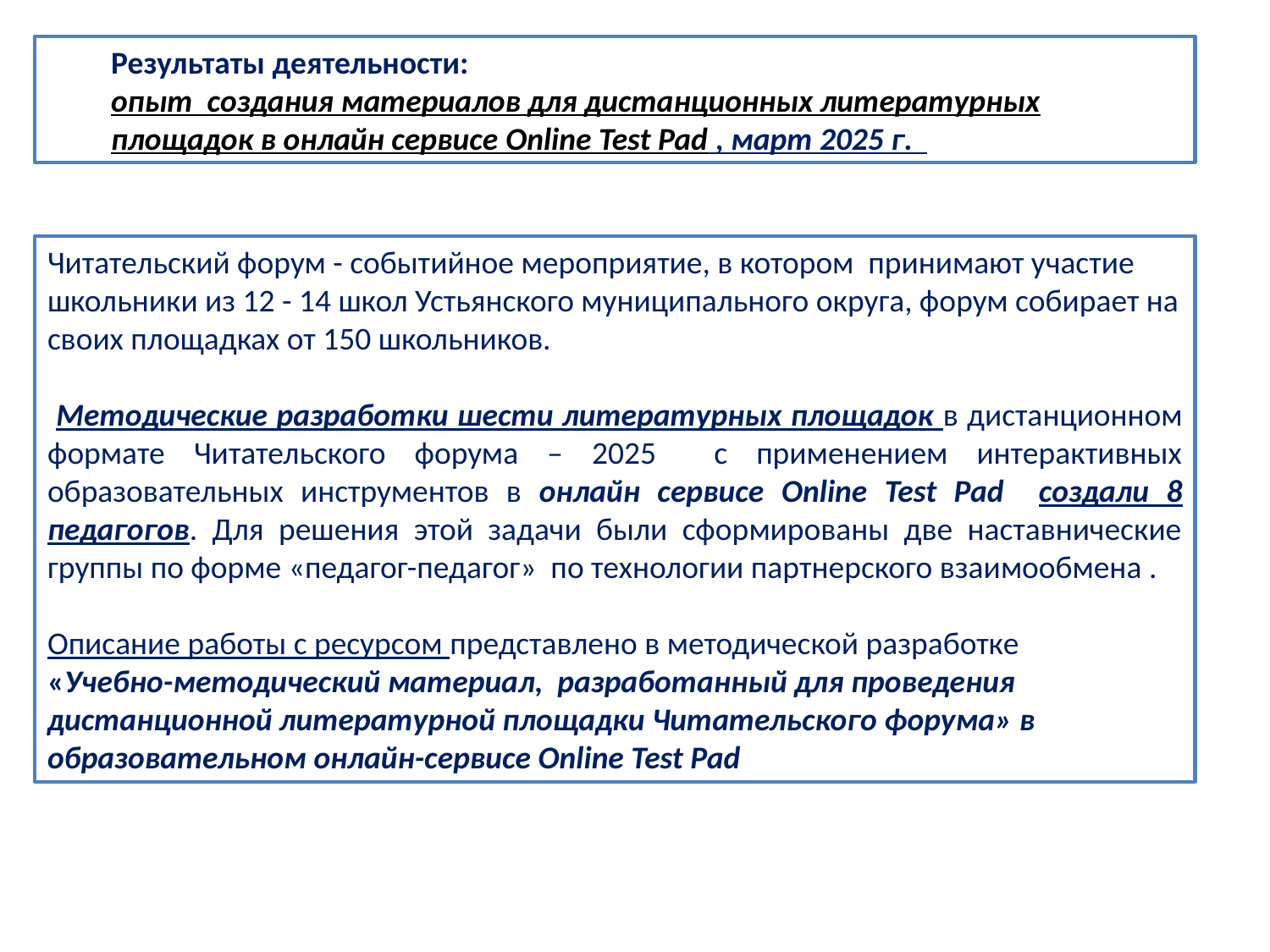

Результаты деятельности:
опыт  создания материалов для дистанционных литературных площадок в онлайн сервисе Online Test Pad , март 2025 г.
Читательский форум - событийное мероприятие, в котором  принимают участие школьники из 12 - 14 школ Устьянского муниципального округа, форум собирает на своих площадках от 150 школьников.

 Методические разработки шести литературных площадок в дистанционном формате Читательского форума – 2025  с применением интерактивных образовательных инструментов в онлайн сервисе Online Test Pad  создали 8 педагогов. Для решения этой задачи были сформированы две наставнические группы по форме «педагог-педагог»  по технологии партнерского взаимообмена .

Описание работы с ресурсом представлено в методической разработке
«Учебно-методический материал,  разработанный для проведения  дистанционной литературной площадки Читательского форума» в образовательном онлайн-сервисе Online Test Pad